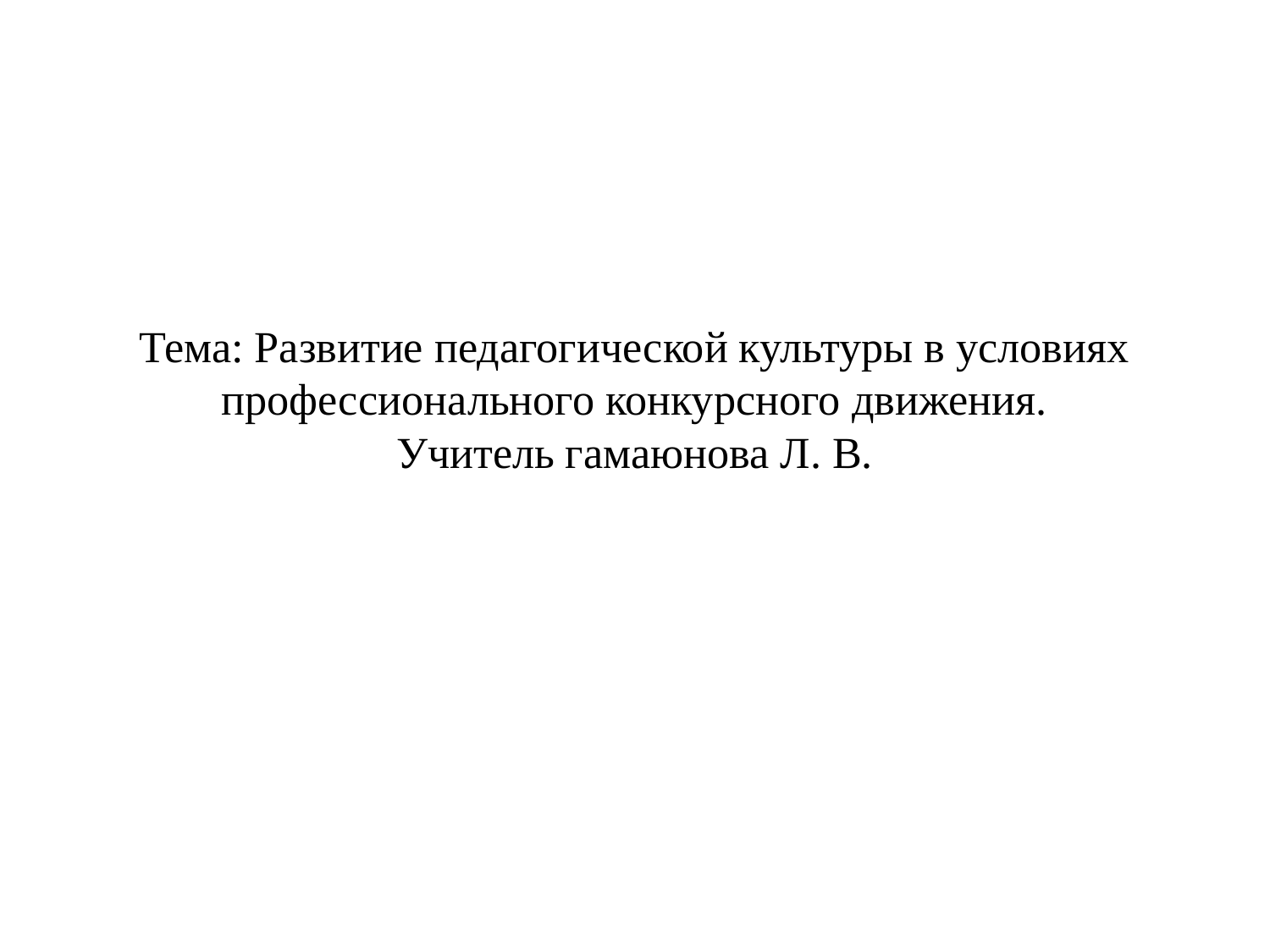

# Тема: Развитие педагогической культуры в условиях профессионального конкурсного движения. Учитель гамаюнова Л. В.